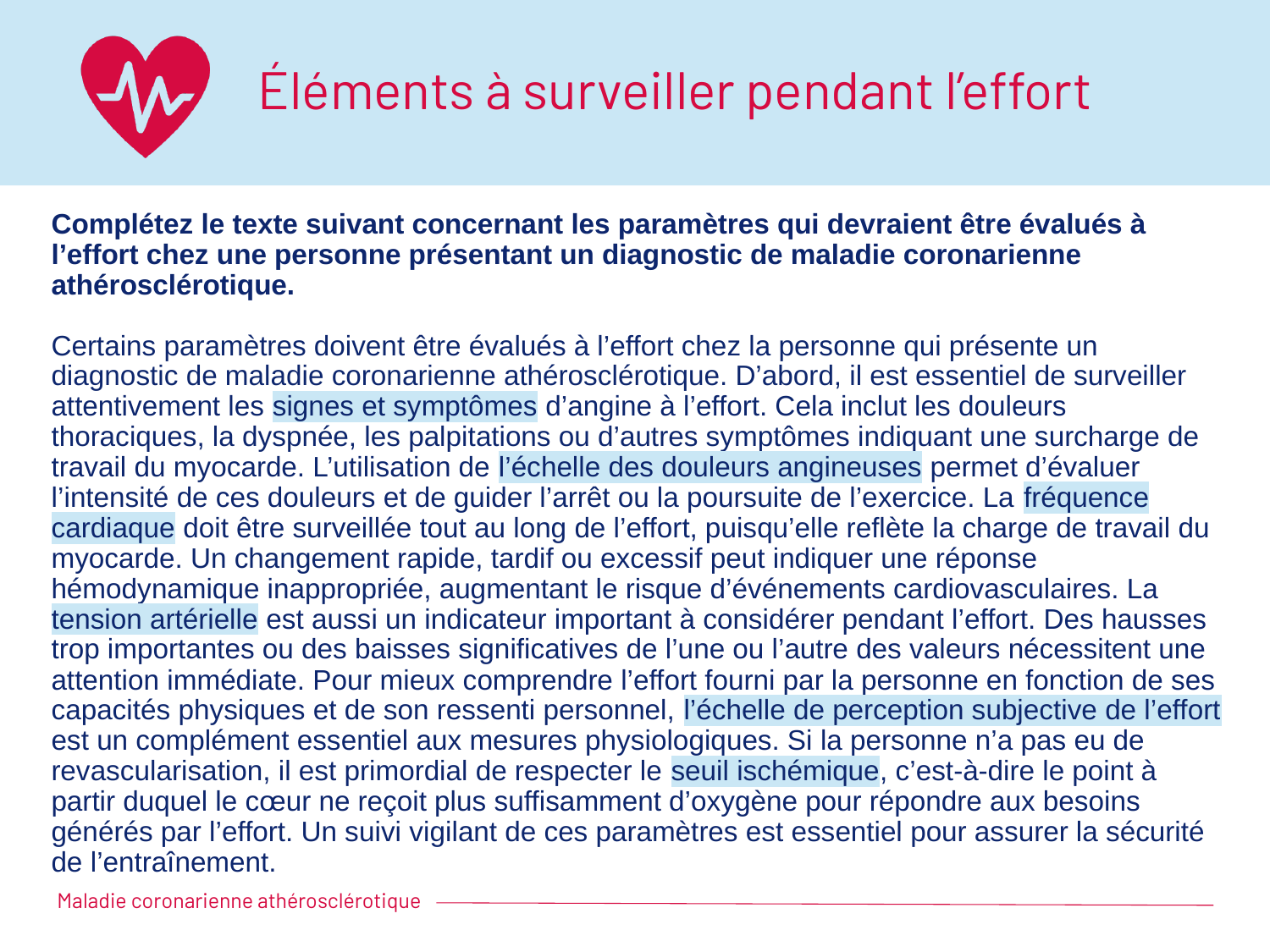

# Éléments à surveiller pendant l’effort
Complétez le texte suivant concernant les paramètres qui devraient être évalués à l’effort chez une personne présentant un diagnostic de maladie coronarienne athérosclérotique.

Certains paramètres doivent être évalués à l’effort chez la personne qui présente un diagnostic de maladie coronarienne athérosclérotique. D’abord, il est essentiel de surveiller attentivement les signes et symptômes d’angine à l’effort. Cela inclut les douleurs thoraciques, la dyspnée, les palpitations ou d’autres symptômes indiquant une surcharge de travail du myocarde. L’utilisation de l’échelle des douleurs angineuses permet d’évaluer l’intensité de ces douleurs et de guider l’arrêt ou la poursuite de l’exercice. La fréquence cardiaque doit être surveillée tout au long de l’effort, puisqu’elle reflète la charge de travail du myocarde. Un changement rapide, tardif ou excessif peut indiquer une réponse hémodynamique inappropriée, augmentant le risque d’événements cardiovasculaires. La tension artérielle est aussi un indicateur important à considérer pendant l’effort. Des hausses trop importantes ou des baisses significatives de l’une ou l’autre des valeurs nécessitent une attention immédiate. Pour mieux comprendre l’effort fourni par la personne en fonction de ses capacités physiques et de son ressenti personnel, l’échelle de perception subjective de l’effort est un complément essentiel aux mesures physiologiques. Si la personne n’a pas eu de revascularisation, il est primordial de respecter le seuil ischémique, c’est-à-dire le point à partir duquel le cœur ne reçoit plus suffisamment d’oxygène pour répondre aux besoins générés par l’effort. Un suivi vigilant de ces paramètres est essentiel pour assurer la sécurité de l’entraînement.